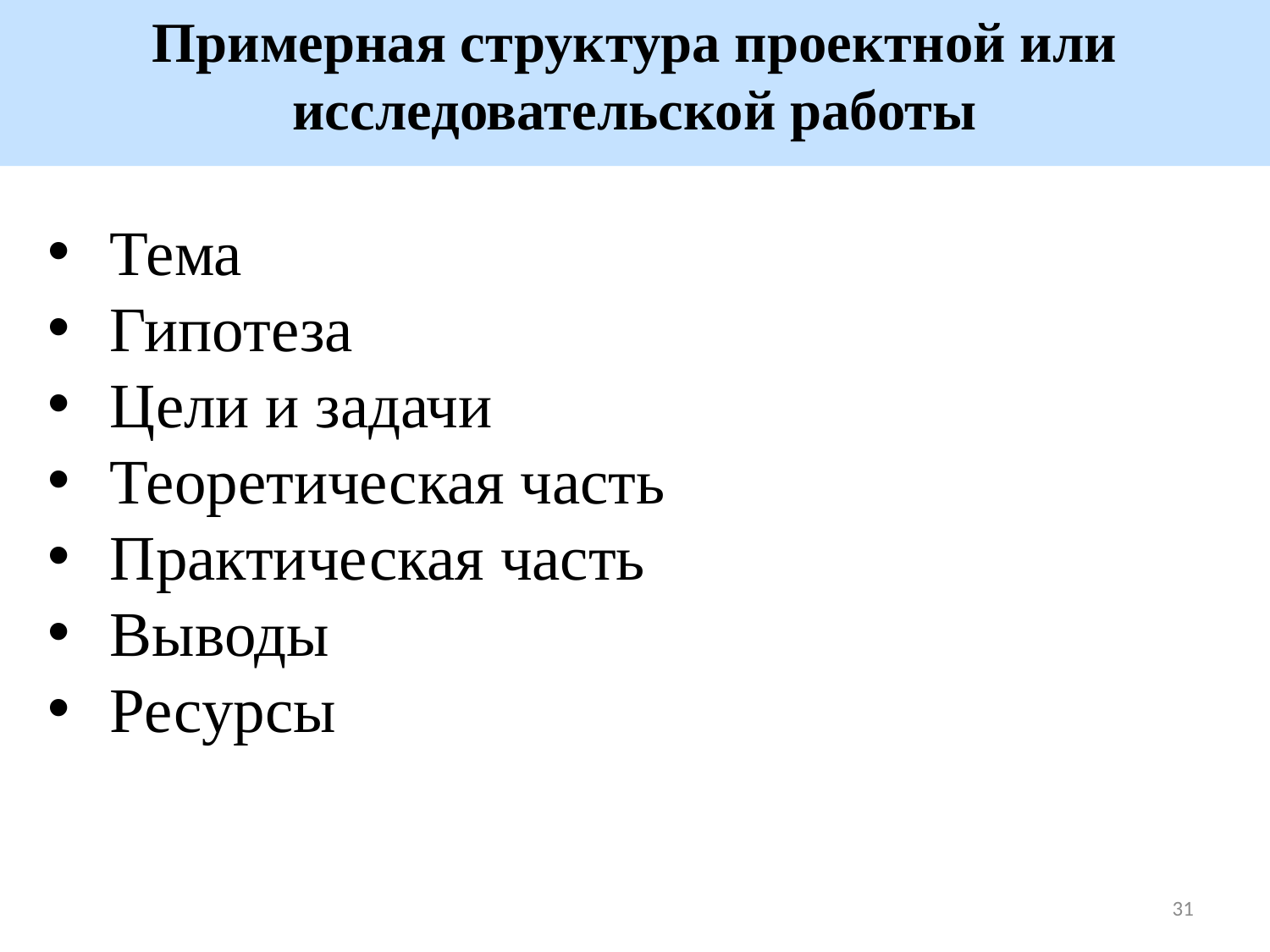

Примерная структура проектной или исследовательской работы
Тема
Гипотеза
Цели и задачи
Теоретическая часть
Практическая часть
Выводы
Ресурсы

31